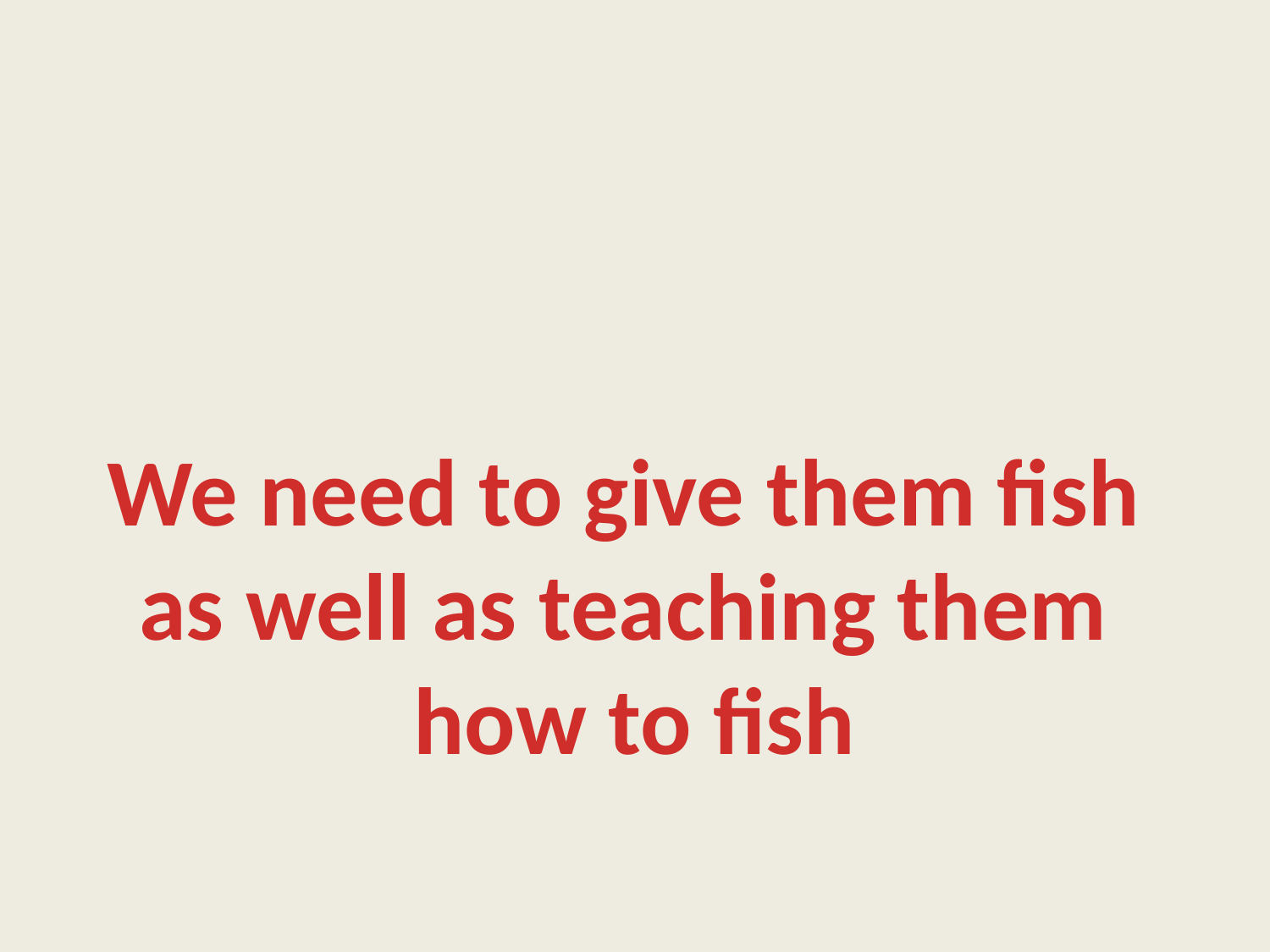

We need to give them fish
as well as teaching them
how to fish